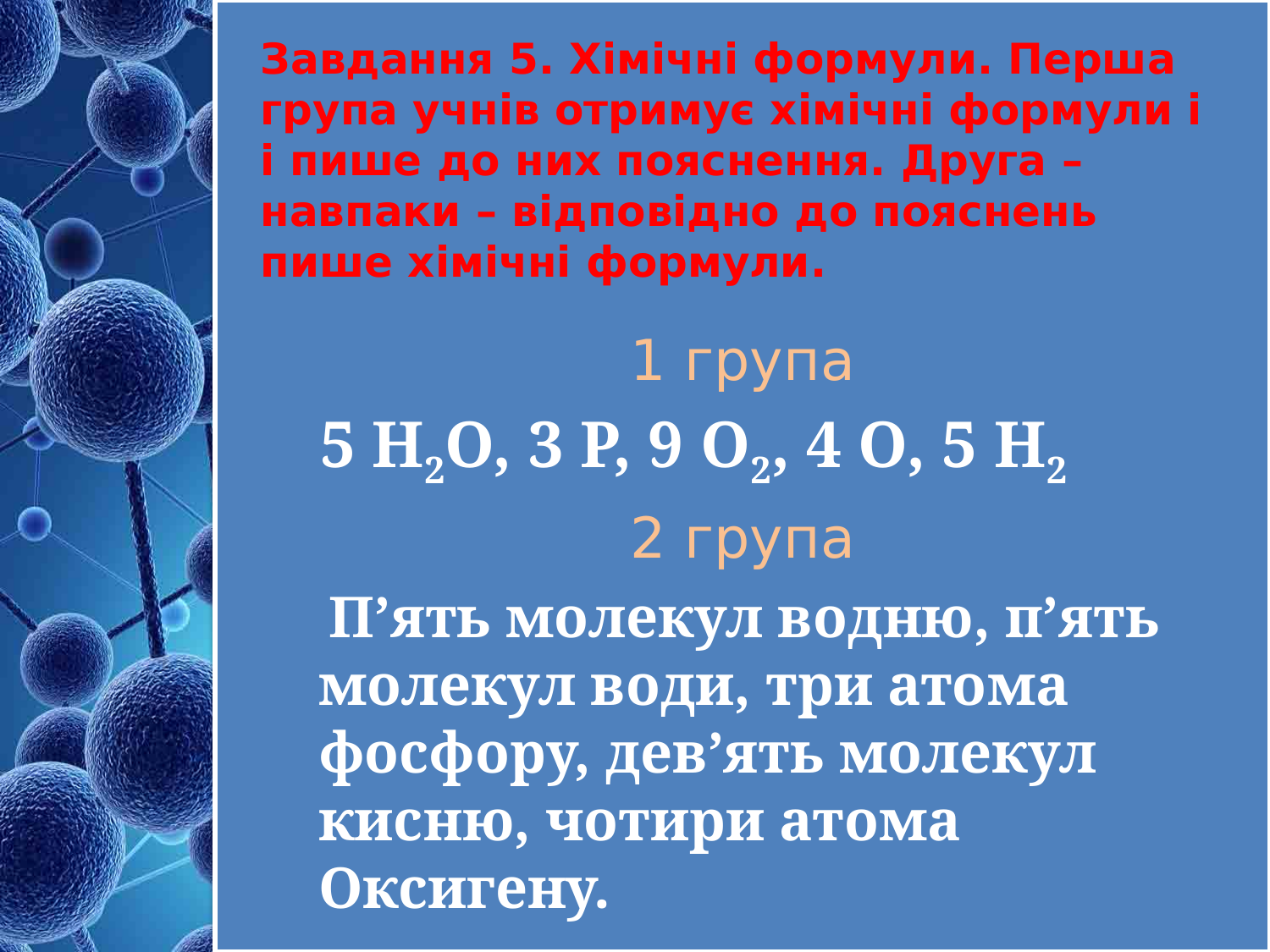

# Завдання 5. Хімічні формули. Перша група учнів отримує хімічні формули і і пише до них пояснення. Друга – навпаки – відповідно до пояснень пише хімічні формули.
1 група
   5 Н2О, 3 Р, 9 О2, 4 О, 5 Н2
2 група
    П’ять молекул водню, п’ять молекул води, три атома фосфору, дев’ять молекул кисню, чотири атома Оксигену.